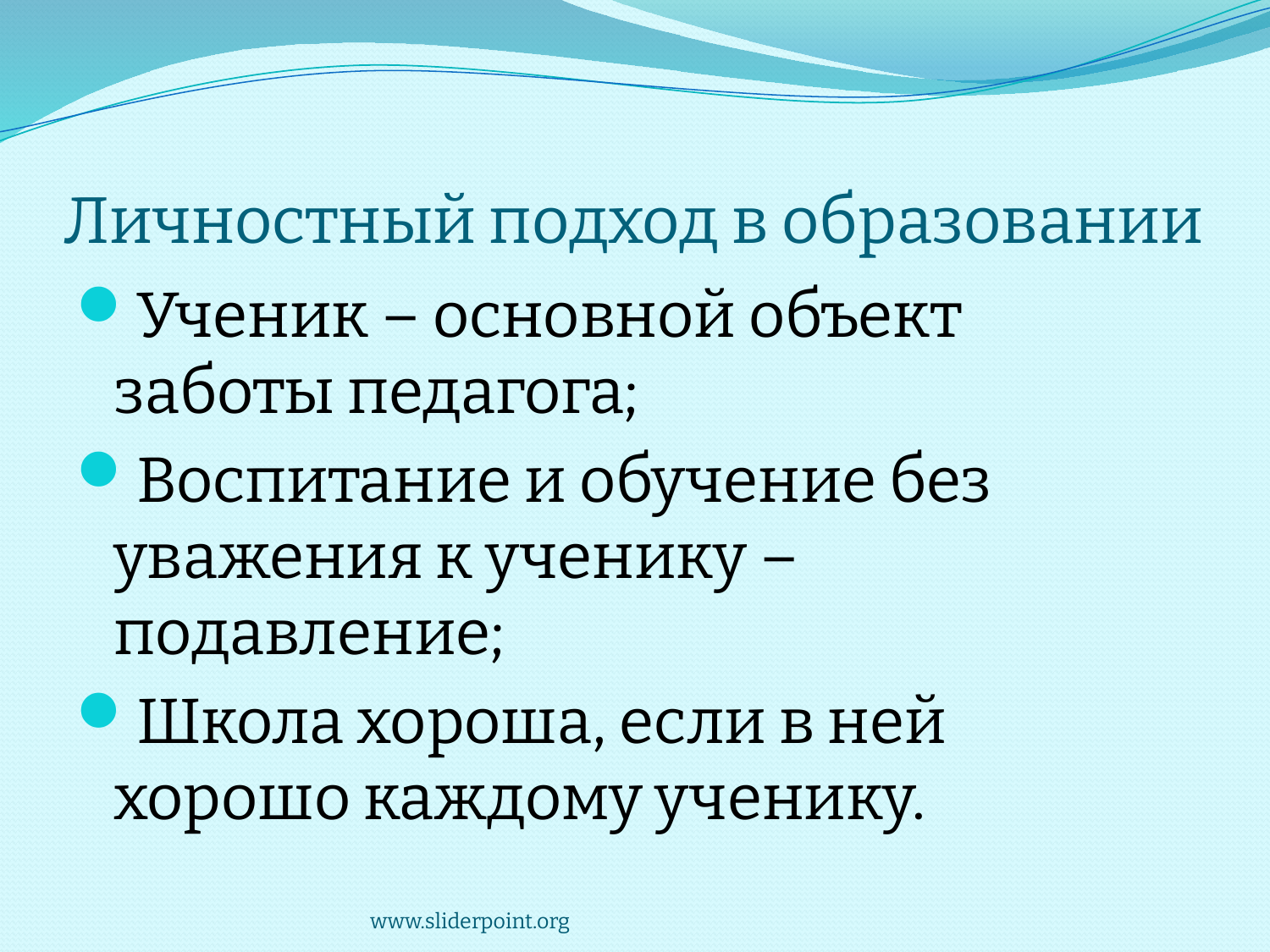

# Личностный подход в образовании
Ученик – основной объект заботы педагога;
Воспитание и обучение без уважения к ученику – подавление;
Школа хороша, если в ней хорошо каждому ученику.
www.sliderpoint.org